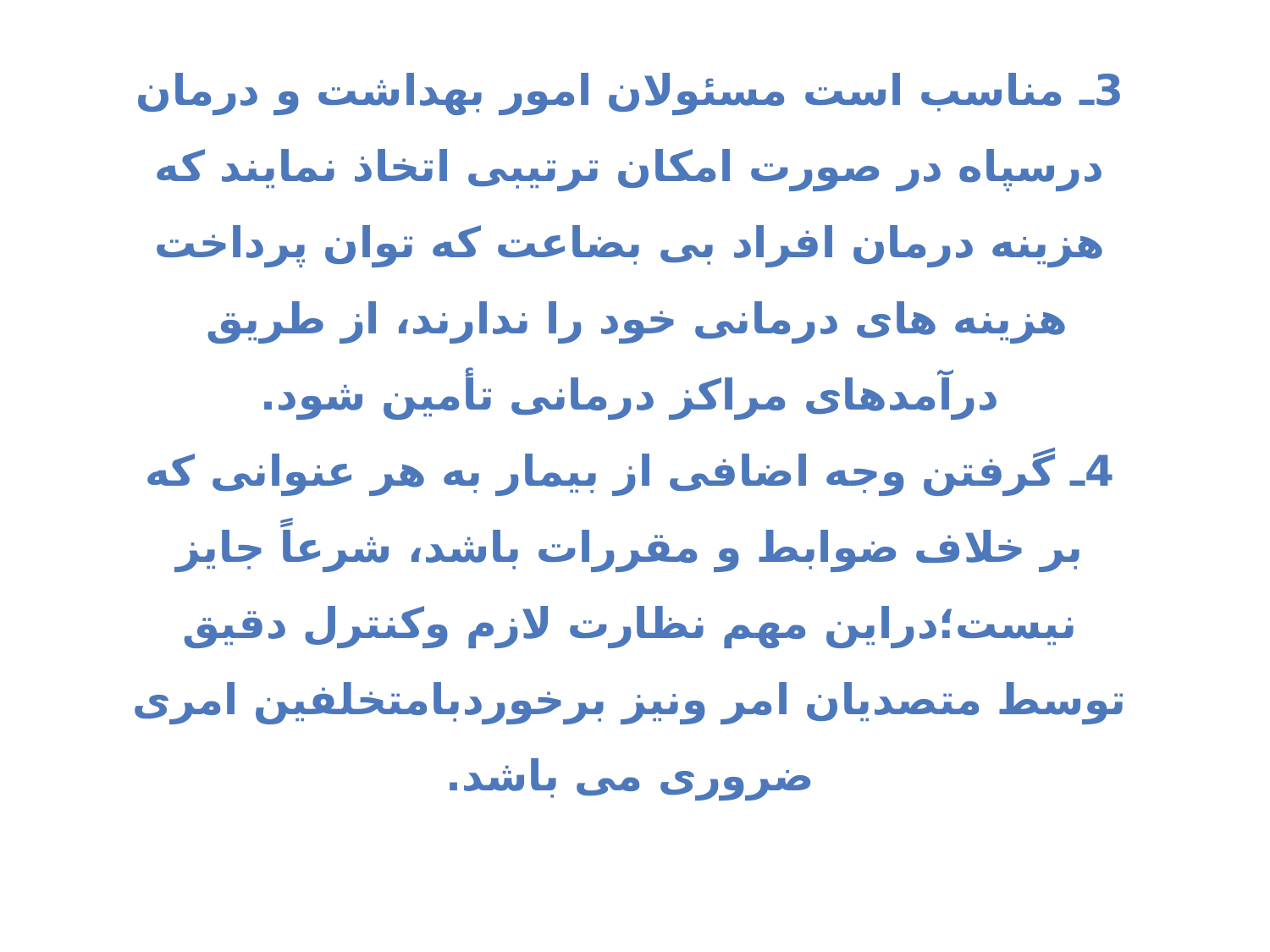

3ـ مناسب است مسئولان امور بهداشت و درمان درسپاه در صورت امكان ترتيبى اتخاذ نمايند كه هزينه درمان افراد بى بضاعت كه توان پرداخت هزينه هاى درمانى خود را ندارند، از طريق  درآمدهای مراکز درمانی تأمين شود.
4ـ گرفتن وجه اضافى از بيمار به هر عنوانى كه بر خلاف ضوابط و مقررات باشد، شرعاً جايز نيست؛دراین مهم نظارت لازم وکنترل دقیق توسط متصدیان امر ونیز برخوردبامتخلفین امری ضروری می باشد.